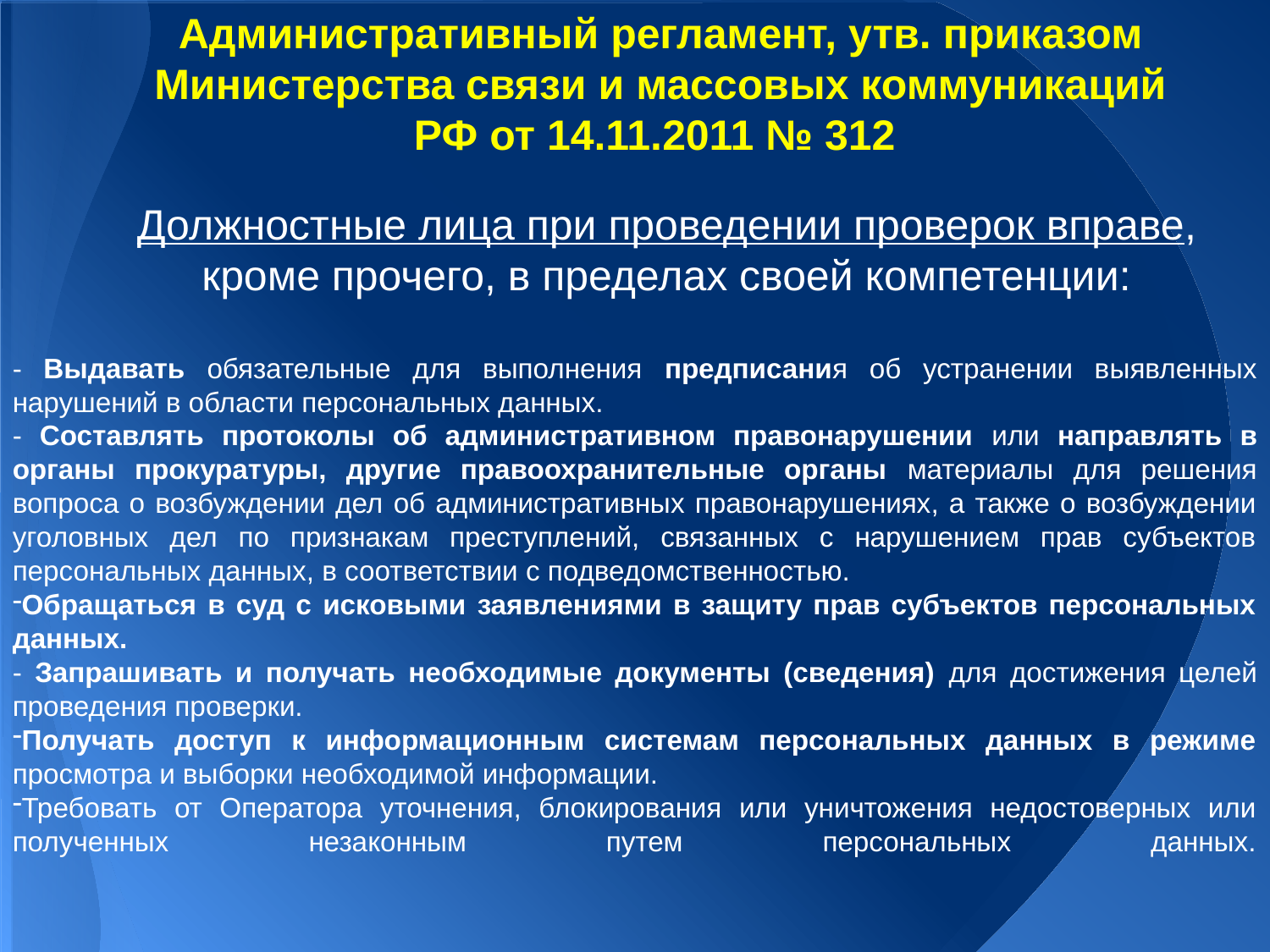

Административный регламент, утв. приказом Министерства связи и массовых коммуникаций РФ от 14.11.2011 № 312
	Должностные лица при проведении проверок вправе, кроме прочего, в пределах своей компетенции:

- Выдавать обязательные для выполнения предписания об устранении выявленных нарушений в области персональных данных.
- Составлять протоколы об административном правонарушении или направлять в органы прокуратуры, другие правоохранительные органы материалы для решения вопроса о возбуждении дел об административных правонарушениях, а также о возбуждении уголовных дел по признакам преступлений, связанных с нарушением прав субъектов персональных данных, в соответствии с подведомственностью.
Обращаться в суд с исковыми заявлениями в защиту прав субъектов персональных данных.
- Запрашивать и получать необходимые документы (сведения) для достижения целей проведения проверки.
Получать доступ к информационным системам персональных данных в режиме просмотра и выборки необходимой информации.
Требовать от Оператора уточнения, блокирования или уничтожения недостоверных или полученных незаконным путем персональных данных.